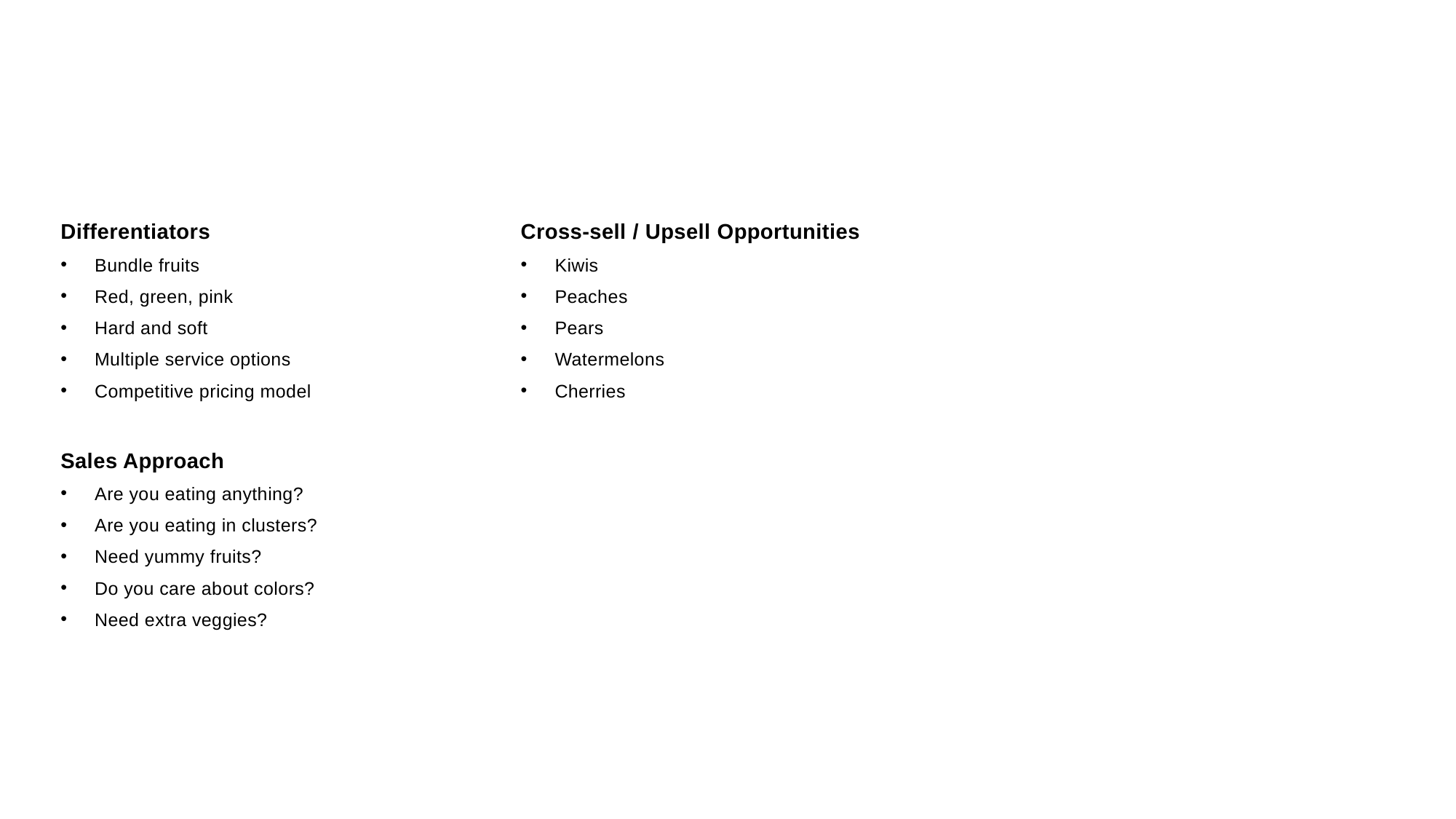

Differentiators
Bundle fruits
Red, green, pink
Hard and soft
Multiple service options
Competitive pricing model

Sales Approach
Are you eating anything?
Are you eating in clusters?
Need yummy fruits?
Do you care about colors?
Need extra veggies?

Cross-sell / Upsell Opportunities
Kiwis
Peaches
Pears
Watermelons
Cherries